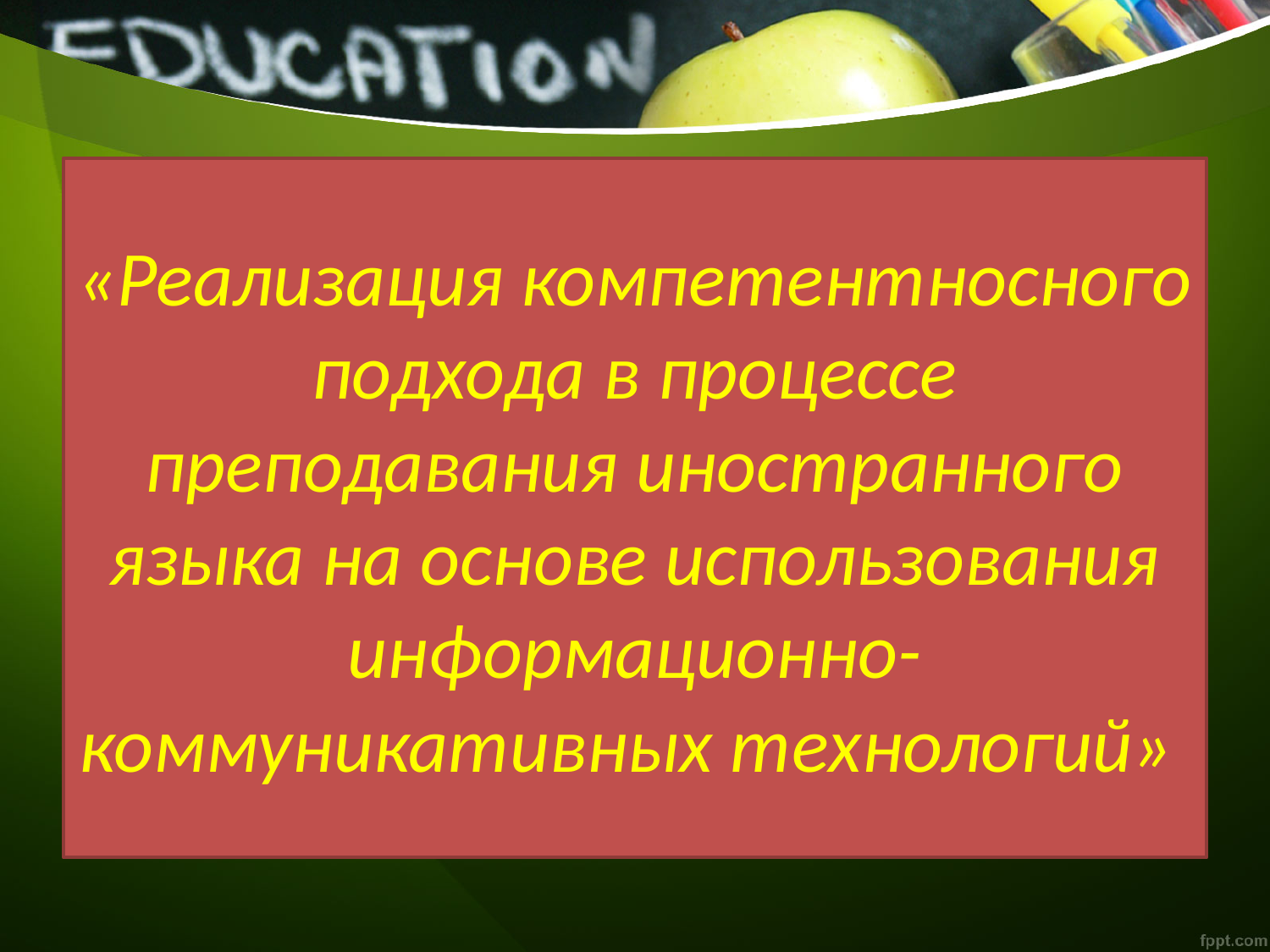

# «Реализация компетентносного подхода в процессе преподавания иностранного языка на основе использования информационно-коммуникативных технологий»